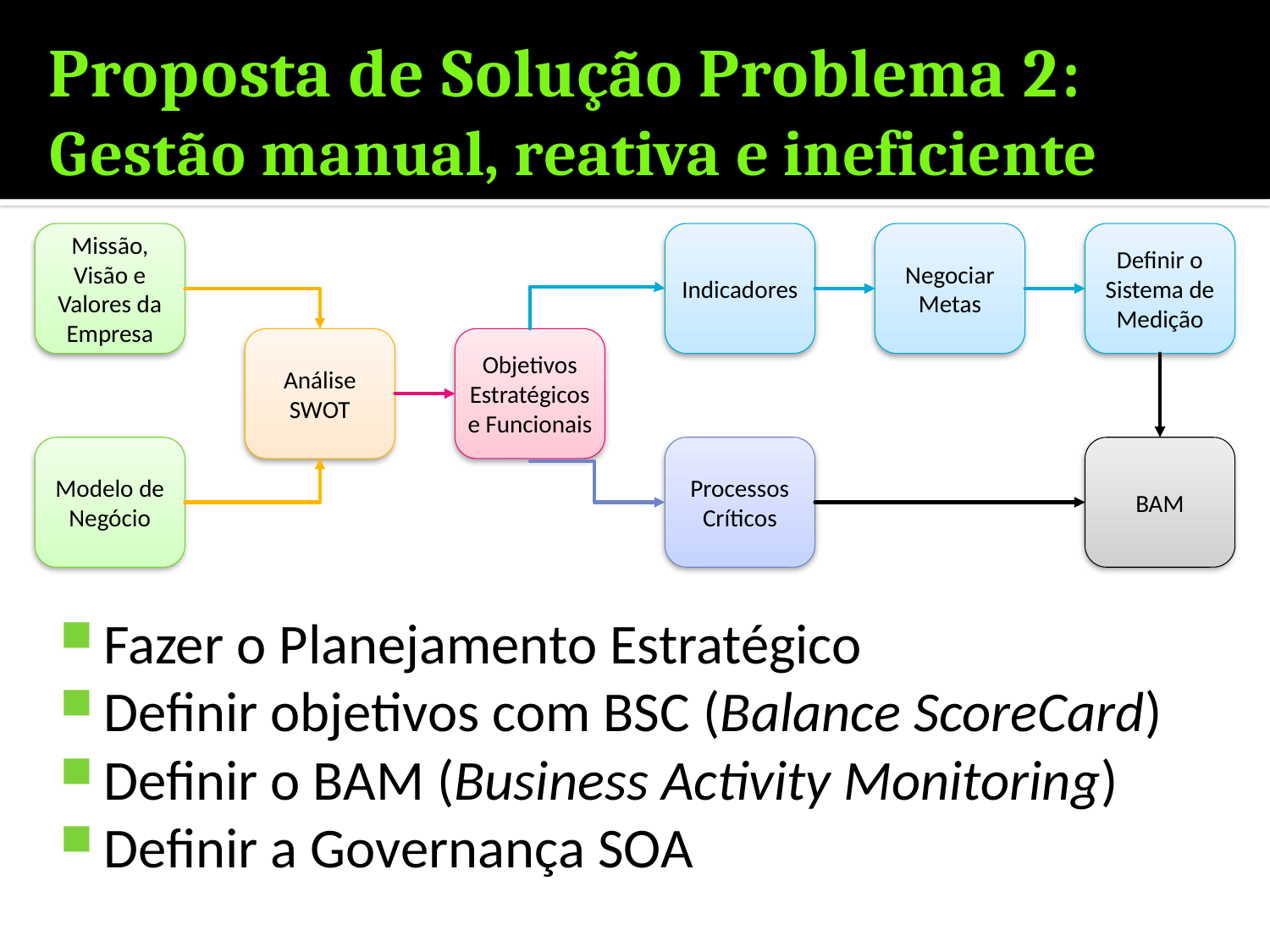

# Proposta de Solução Problema 2: Gestão manual, reativa e ineficiente
Missão, Visão e Valores da Empresa
Indicadores
Negociar Metas
Definir o Sistema de Medição
Análise SWOT
Objetivos Estratégicos e Funcionais
Modelo de Negócio
Processos Críticos
BAM
Fazer o Planejamento Estratégico
Definir objetivos com BSC (Balance ScoreCard)
Definir o BAM (Business Activity Monitoring)
Definir a Governança SOA